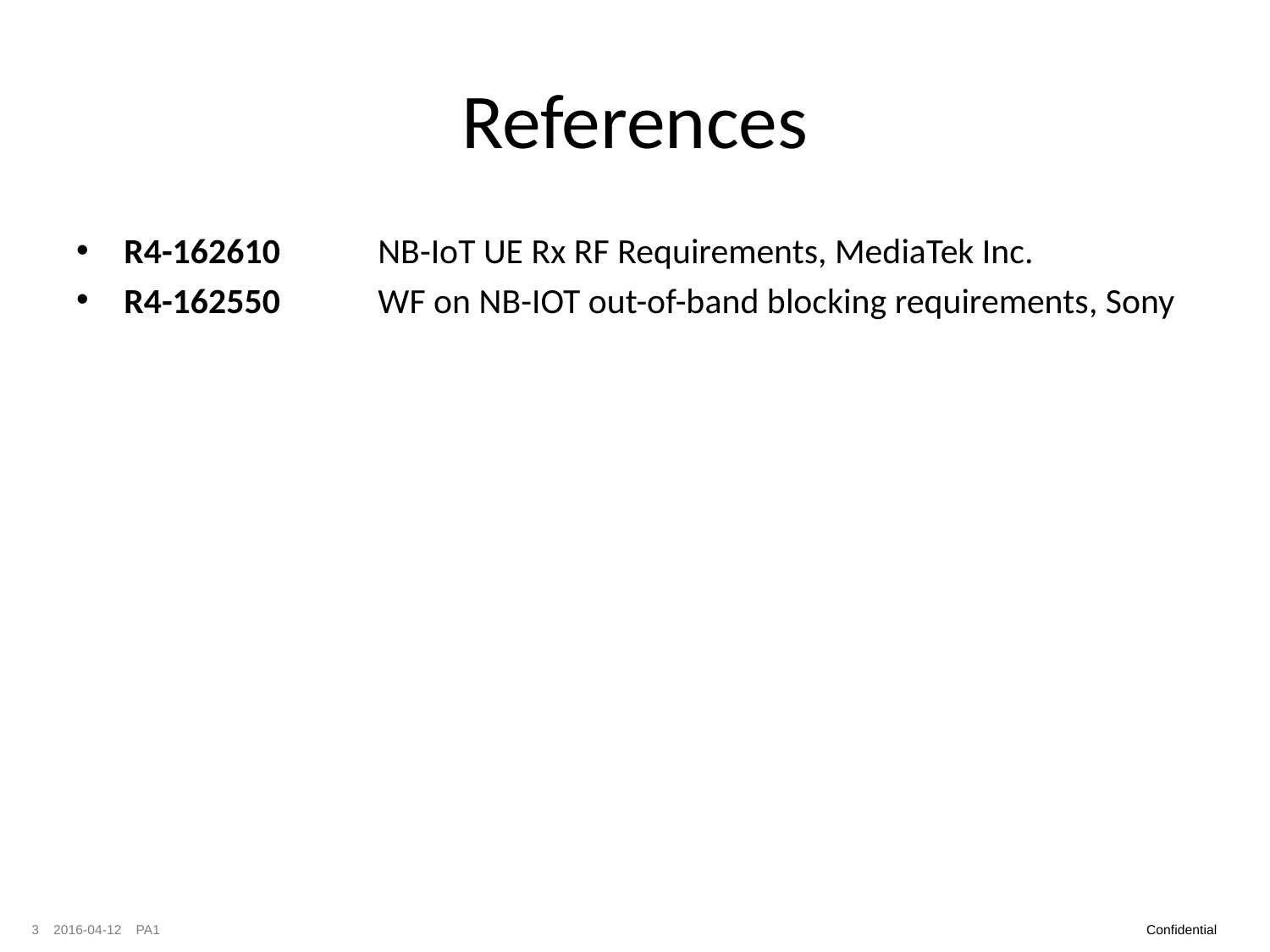

# References
R4-162610	NB-IoT UE Rx RF Requirements, MediaTek Inc.
R4-162550	WF on NB-IOT out-of-band blocking requirements, Sony